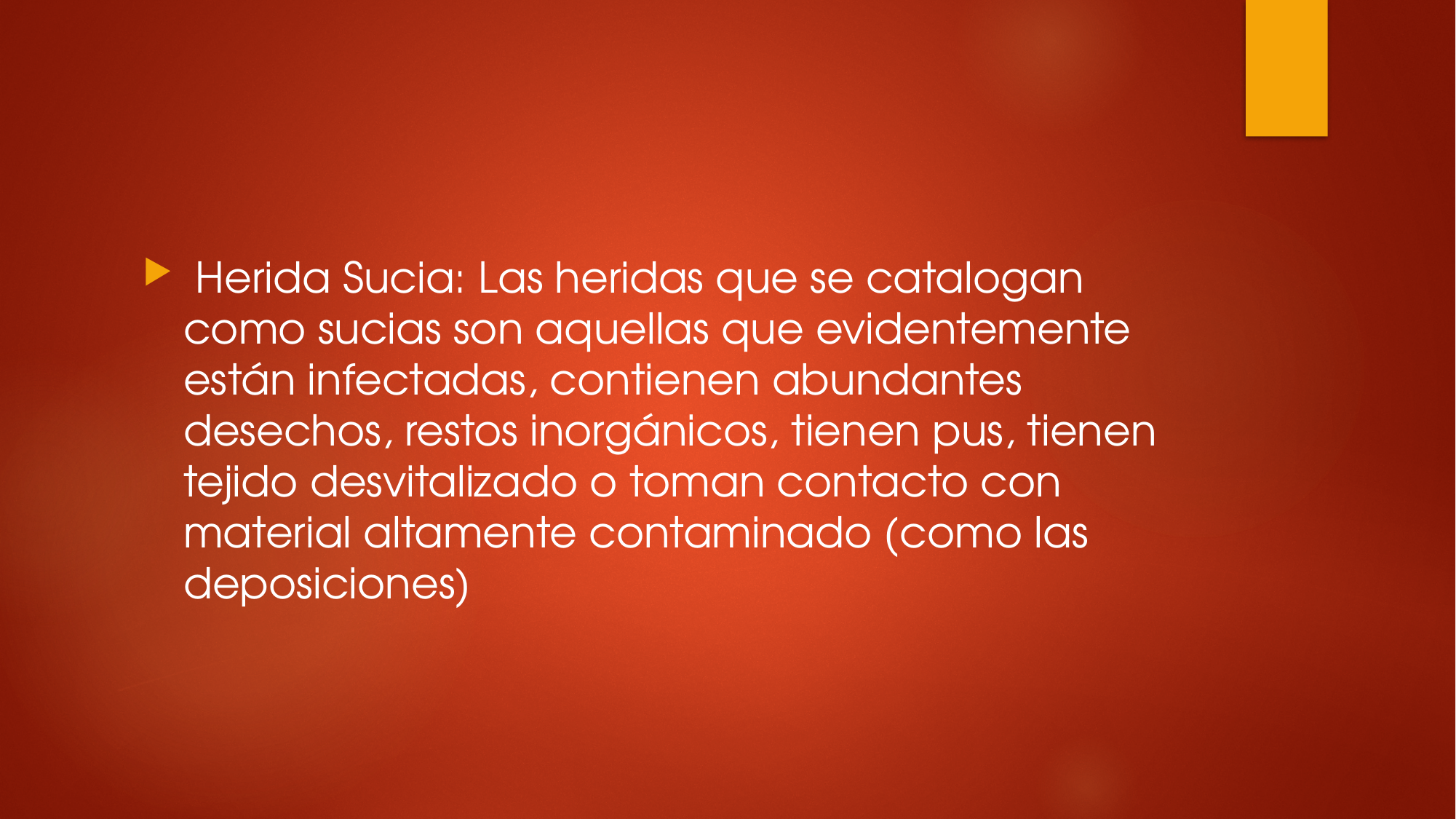

Herida Sucia: Las heridas que se catalogan como sucias son aquellas que evidentemente están infectadas, contienen abundantes desechos, restos inorgánicos, tienen pus, tienen tejido desvitalizado o toman contacto con material altamente contaminado (como las deposiciones)